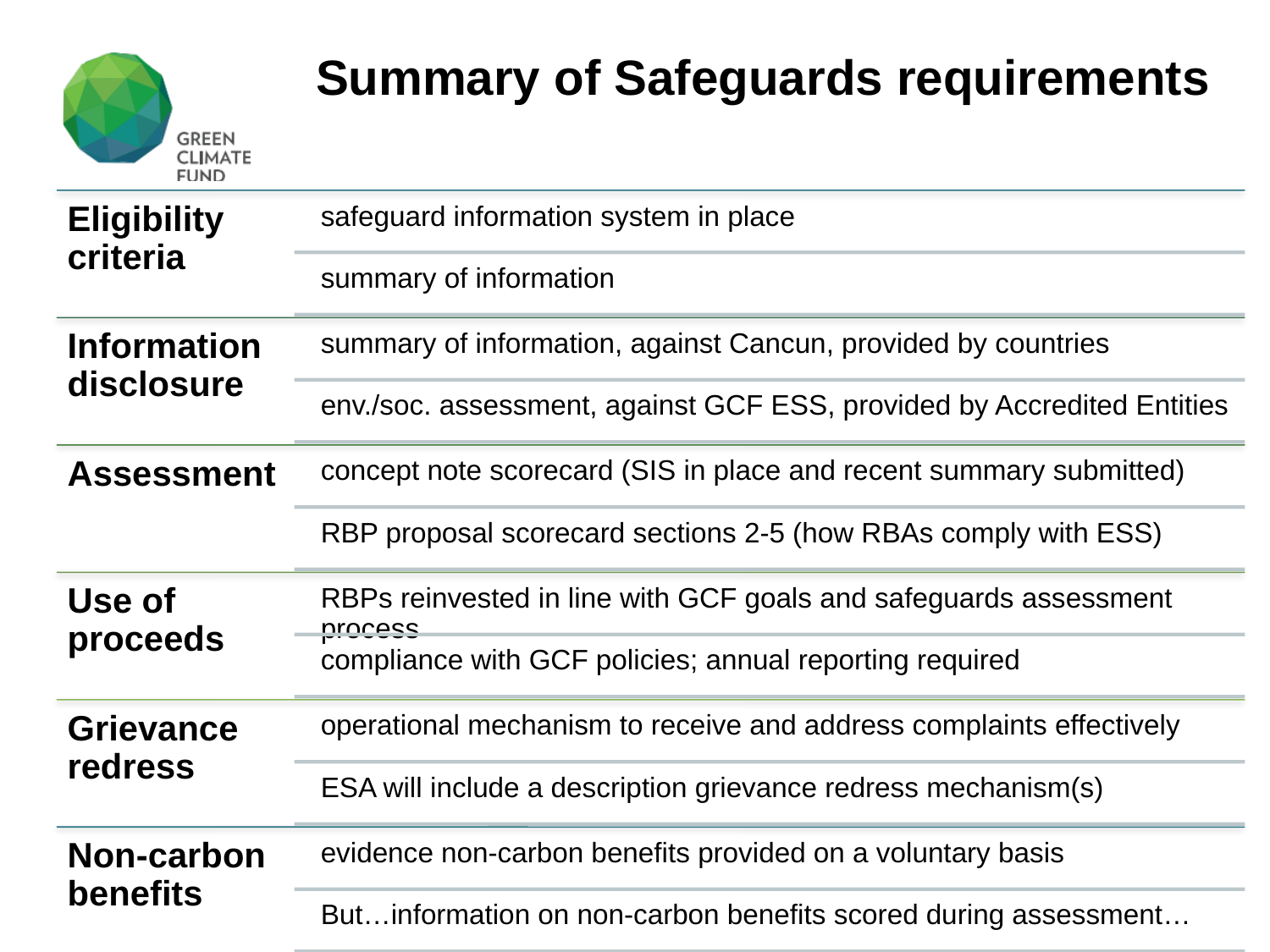

Summary of Safeguards requirements
Eligibility criteria
safeguard information system in place
summary of information
Information disclosure
summary of information, against Cancun, provided by countries
env./soc. assessment, against GCF ESS, provided by Accredited Entities
Assessment
concept note scorecard (SIS in place and recent summary submitted)
RBP proposal scorecard sections 2-5 (how RBAs comply with ESS)
Use of proceeds
RBPs reinvested in line with GCF goals and safeguards assessment process
compliance with GCF policies; annual reporting required
Grievance redress
operational mechanism to receive and address complaints effectively
ESA will include a description grievance redress mechanism(s)
Non-carbon benefits
evidence non-carbon benefits provided on a voluntary basis
But…information on non-carbon benefits scored during assessment…